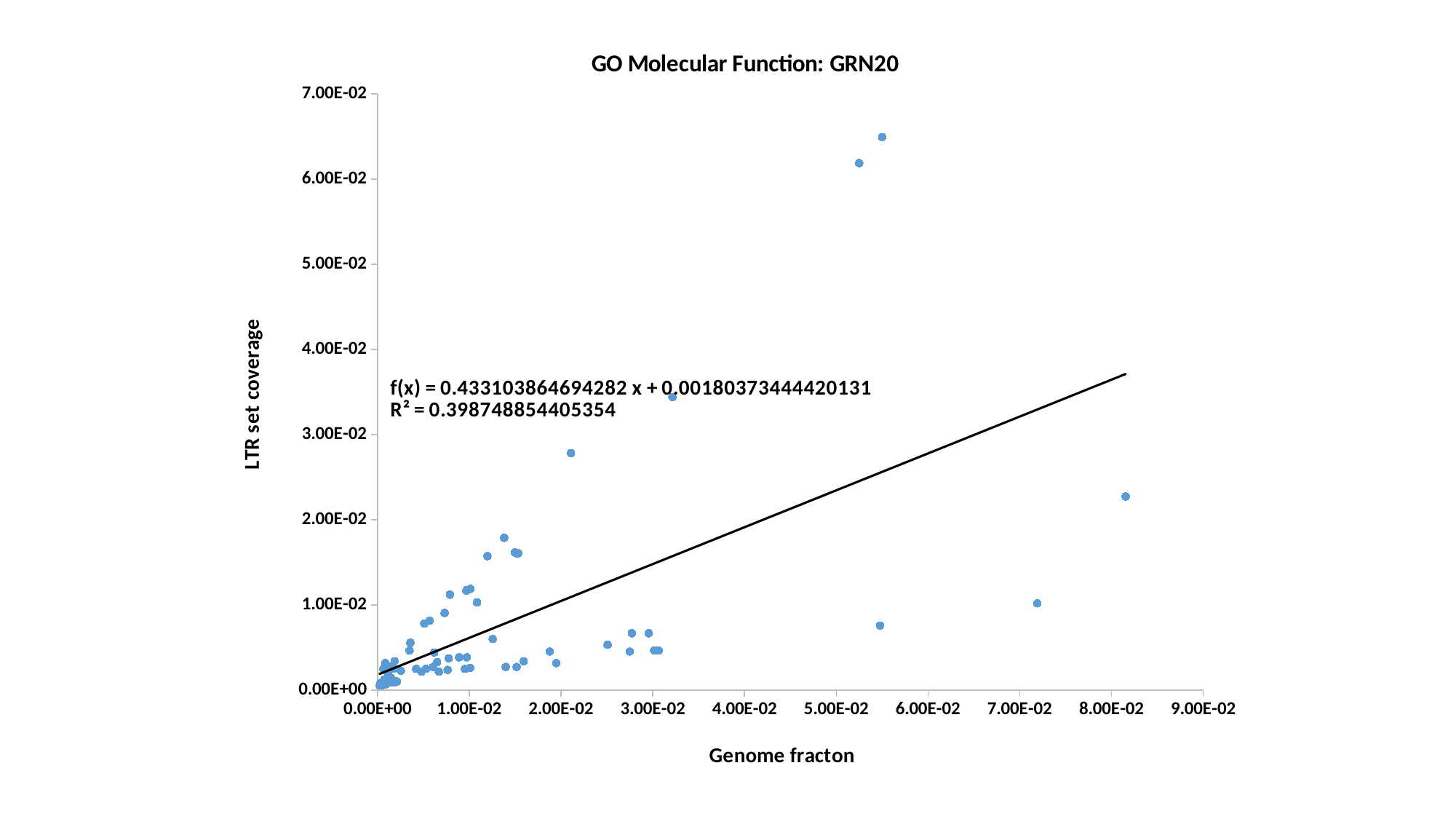

### Chart: GO Molecular Function: GRN20

| Category | LTR fraction |
|---|---|